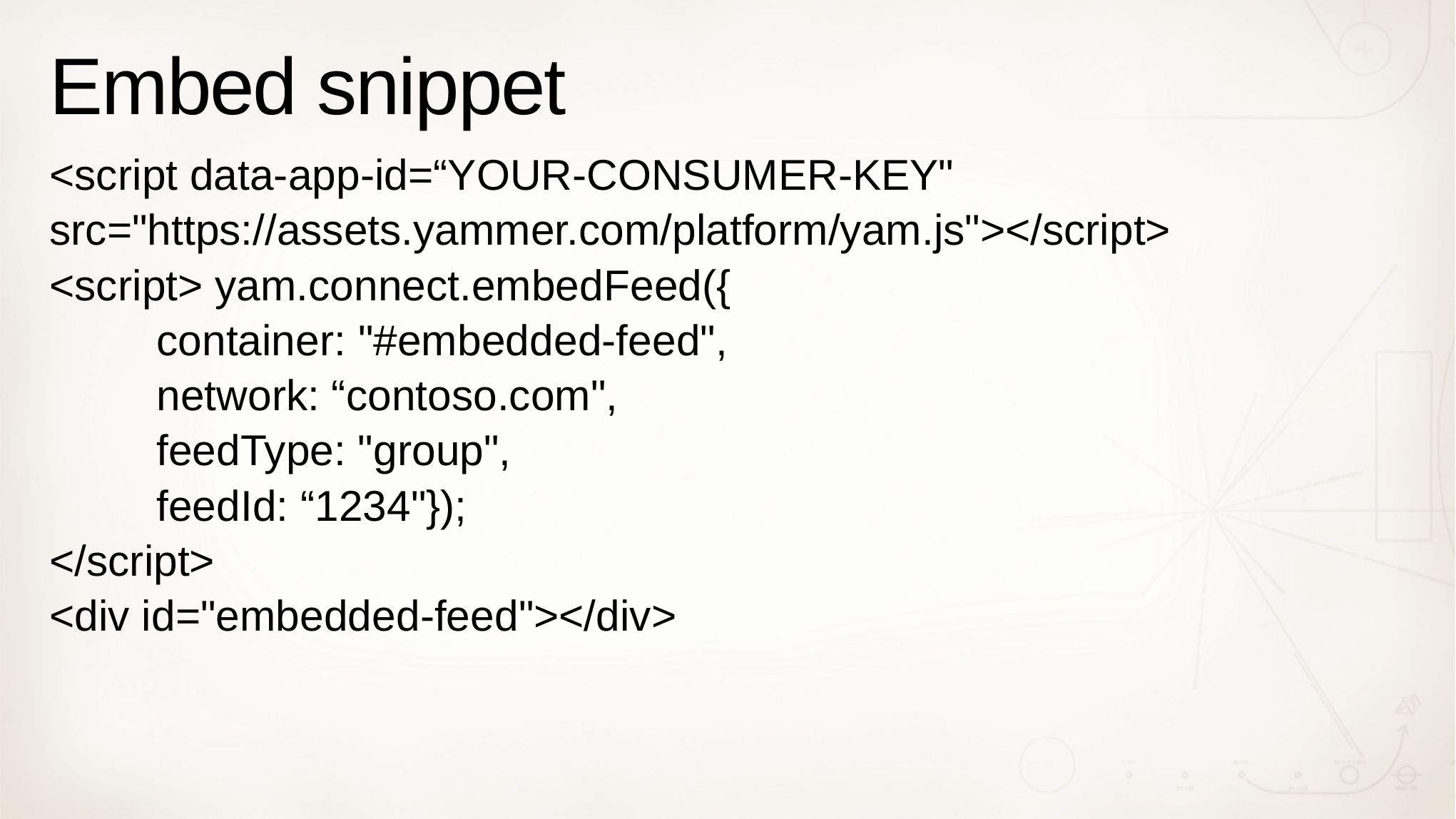

# Embed snippet
<script data-app-id=“YOUR-CONSUMER-KEY"
src="https://assets.yammer.com/platform/yam.js"></script>
<script> yam.connect.embedFeed({
	container: "#embedded-feed",
	network: “contoso.com",
	feedType: "group",
	feedId: “1234"});
</script>
<div id="embedded-feed"></div>